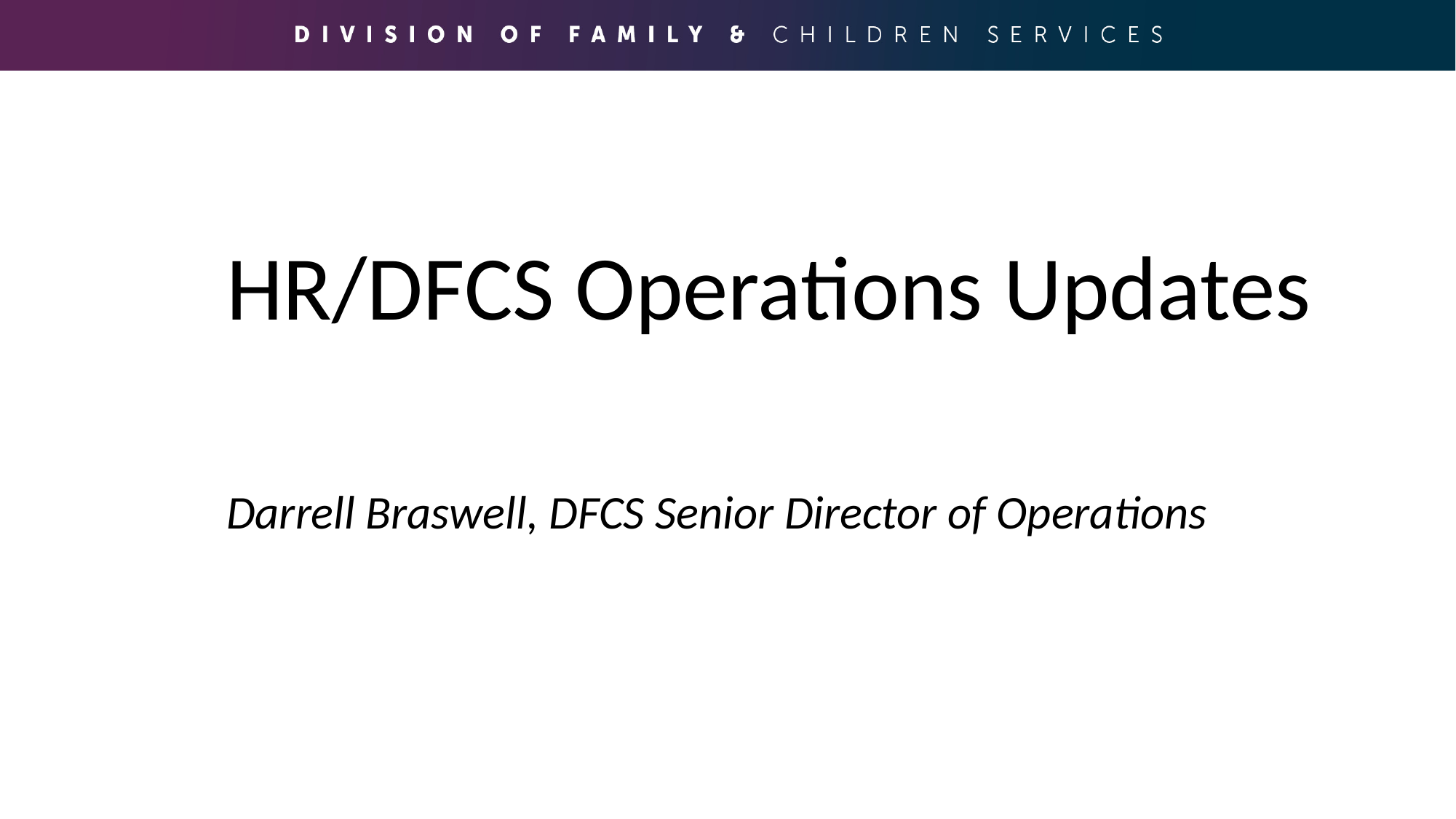

# HR/DFCS Operations Updates Darrell Braswell, DFCS Senior Director of Operations